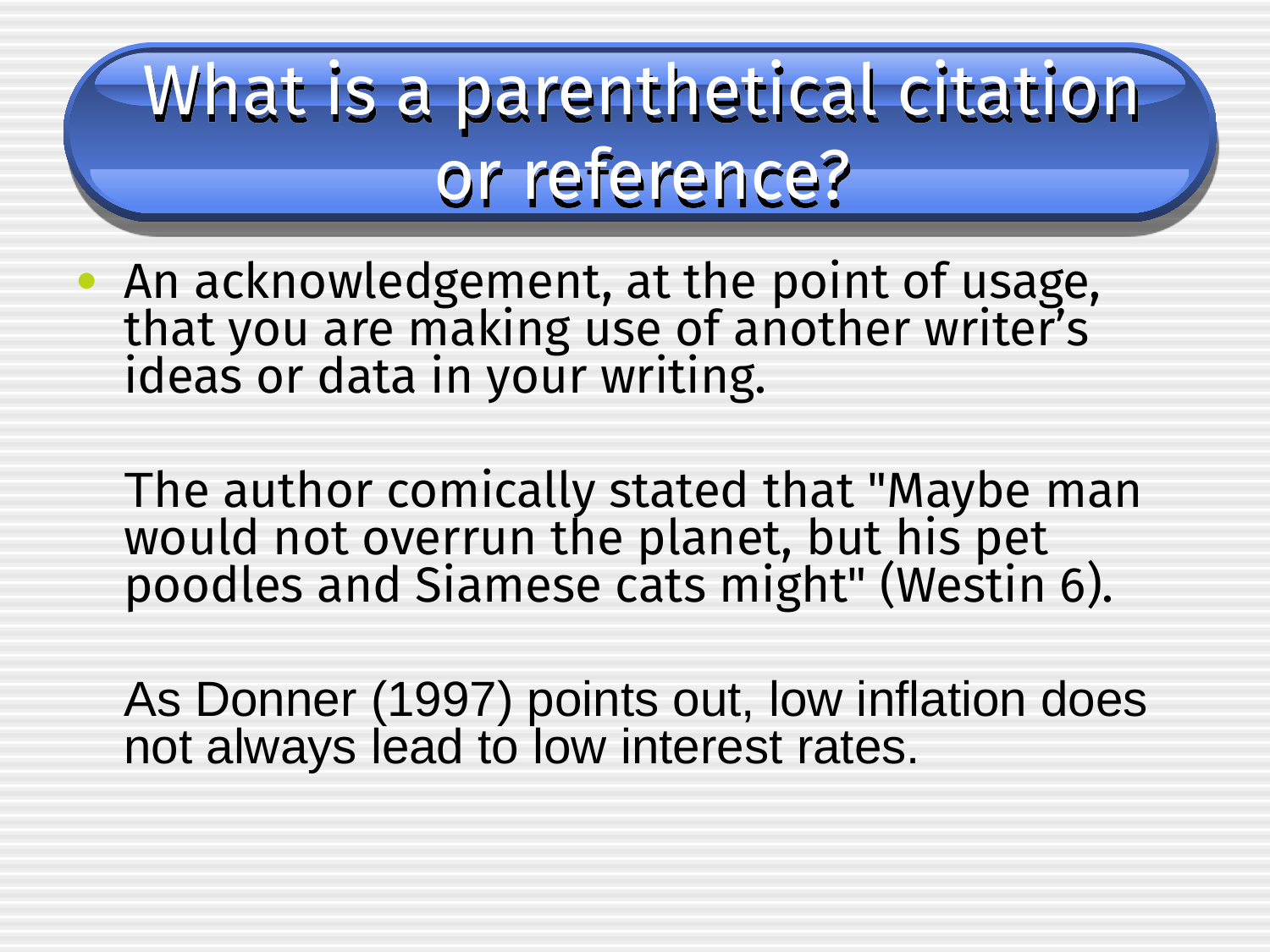

# What is a parenthetical citation or reference?
An acknowledgement, at the point of usage, that you are making use of another writer’s ideas or data in your writing.

	The author comically stated that "Maybe man would not overrun the planet, but his pet poodles and Siamese cats might" (Westin 6).

	As Donner (1997) points out, low inflation does not always lead to low interest rates.